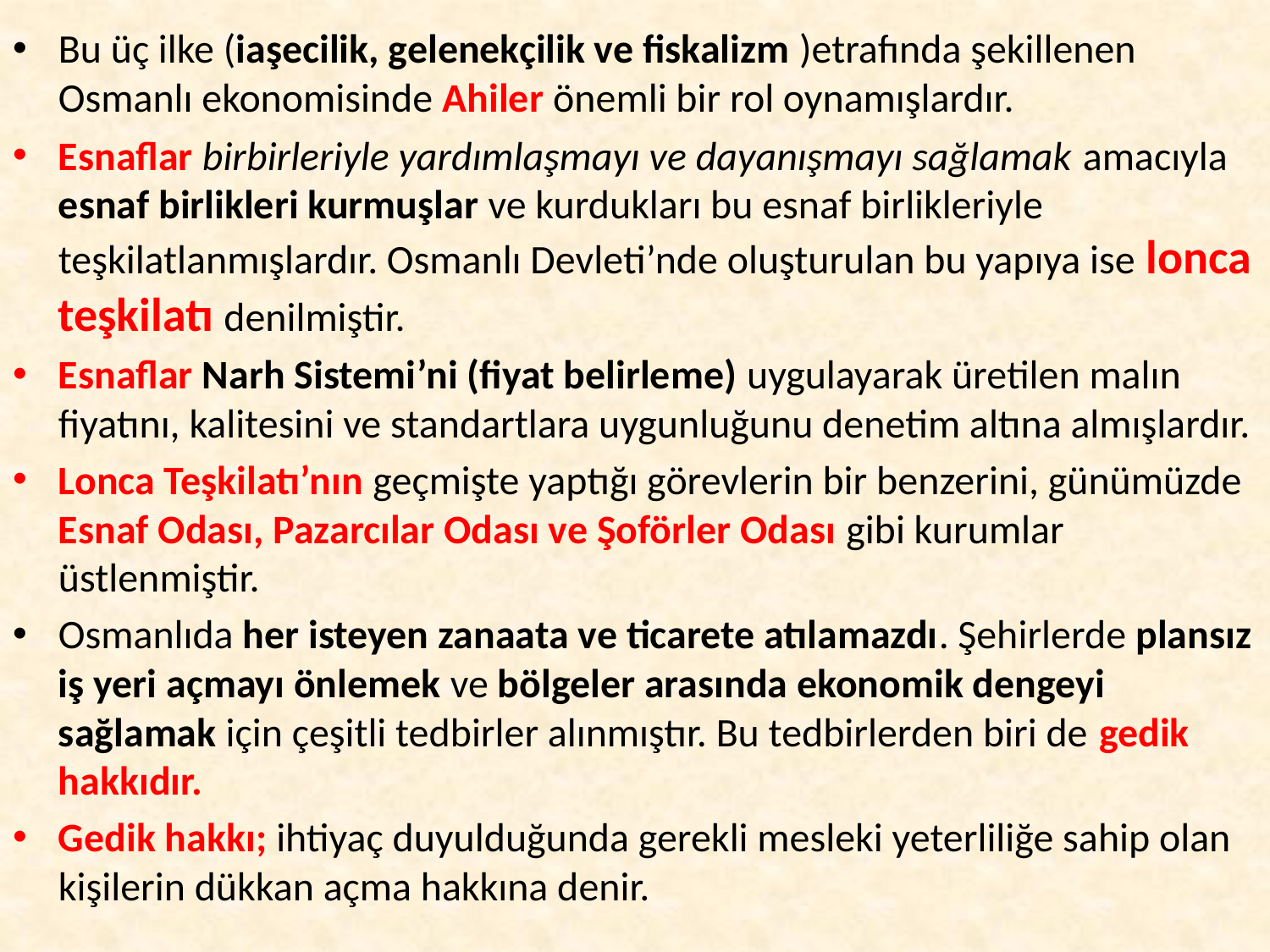

Bu üç ilke (iaşecilik, gelenekçilik ve fiskalizm )etrafında şekillenen Osmanlı ekonomisinde Ahiler önemli bir rol oynamışlardır.
Esnaflar birbirleriyle yardımlaşmayı ve dayanışmayı sağlamak amacıyla esnaf birlikleri kurmuşlar ve kurdukları bu esnaf birlikleriyle teşkilatlanmışlardır. Osmanlı Devleti’nde oluşturulan bu yapıya ise lonca teşkilatı denilmiştir.
Esnaflar Narh Sistemi’ni (fiyat belirleme) uygulayarak üretilen malın fiyatını, kalitesini ve standartlara uygunluğunu denetim altına almışlardır.
Lonca Teşkilatı’nın geçmişte yaptığı görevlerin bir benzerini, günümüzde Esnaf Odası, Pazarcılar Odası ve Şoförler Odası gibi kurumlar üstlenmiştir.
Osmanlıda her isteyen zanaata ve ticarete atılamazdı. Şehirlerde plansız iş yeri açmayı önlemek ve bölgeler arasında ekonomik dengeyi sağlamak için çeşitli tedbirler alınmıştır. Bu tedbirlerden biri de gedik hakkıdır.
Gedik hakkı; ihtiyaç duyulduğunda gerekli mesleki yeterliliğe sahip olan kişilerin dükkan açma hakkına denir.